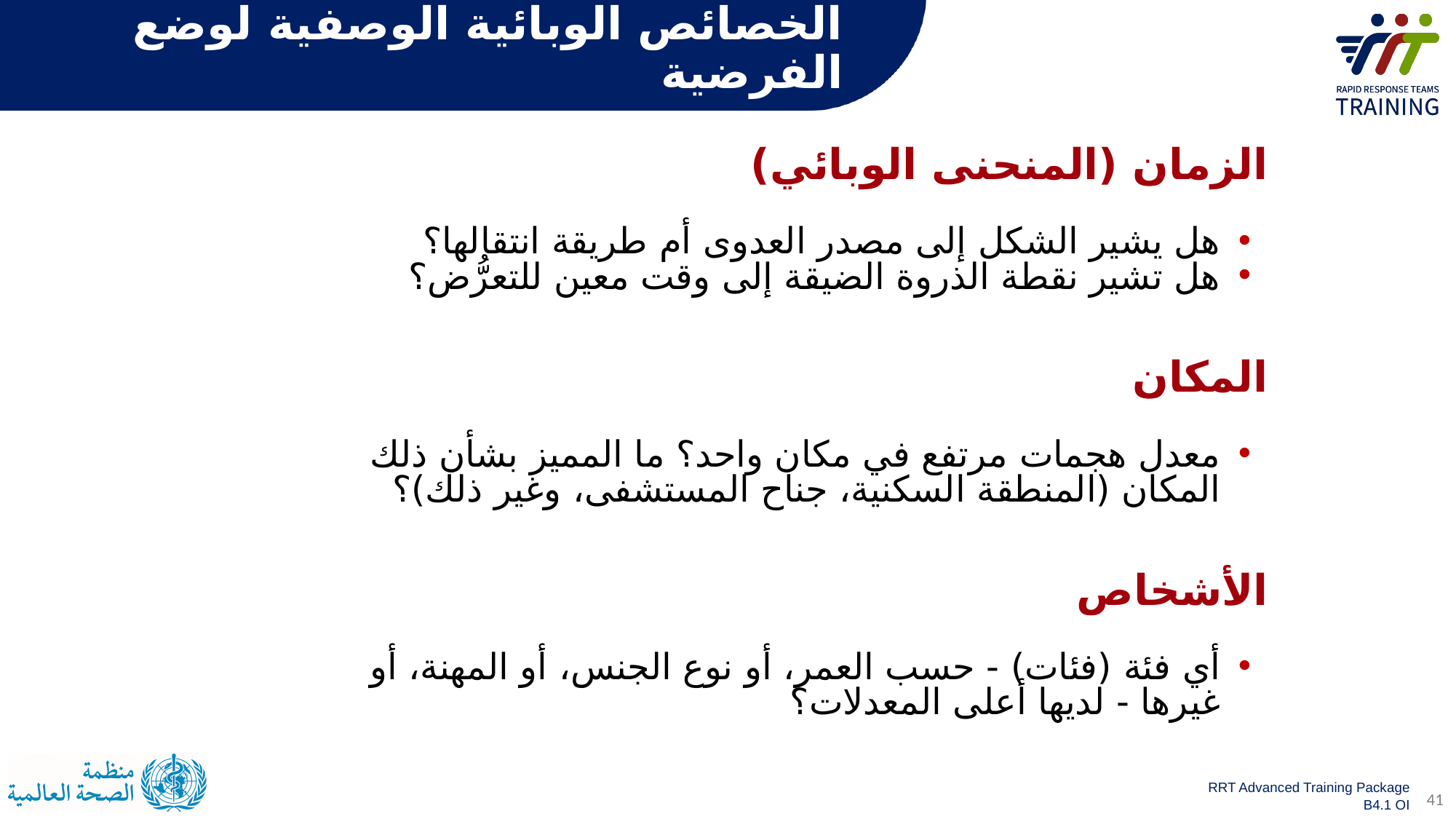

الخصائص الوبائية الوصفية لوضع الفرضية
الزمان (المنحنى الوبائي)

هل يشير الشكل إلى مصدر العدوى أم طريقة انتقالها؟
هل تشير نقطة الذروة الضيقة إلى وقت معين للتعرُّض؟

المكان

معدل هجمات مرتفع في مكان واحد؟ ما المميز بشأن ذلك المكان (المنطقة السكنية، جناح المستشفى، وغير ذلك)؟

الأشخاص

أي فئة (فئات) - حسب العمر، أو نوع الجنس، أو المهنة، أو غيرها - لديها أعلى المعدلات؟